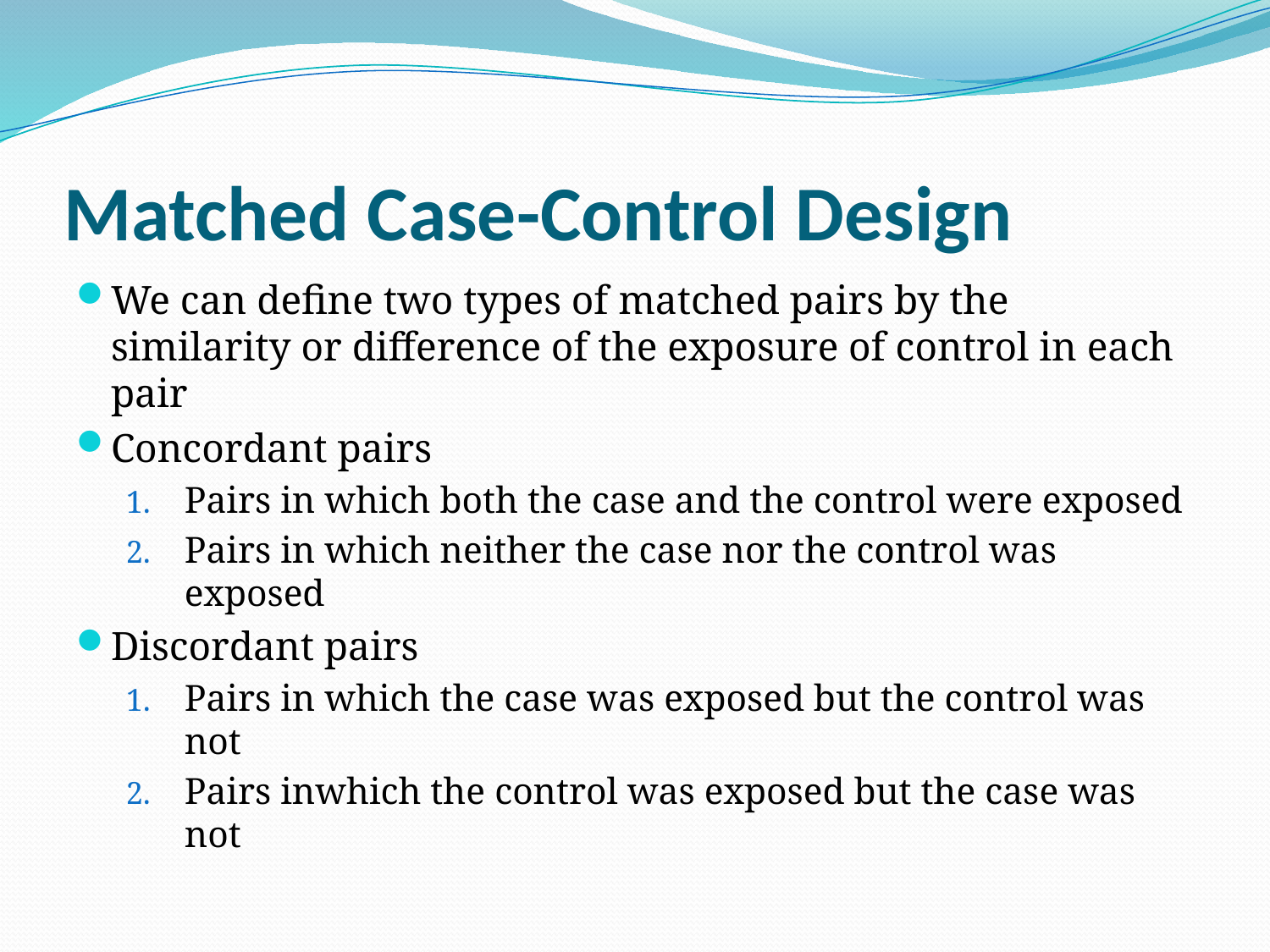

# Matched Case-Control Design
We can define two types of matched pairs by the similarity or difference of the exposure of control in each pair
Concordant pairs
Pairs in which both the case and the control were exposed
Pairs in which neither the case nor the control was exposed
Discordant pairs
Pairs in which the case was exposed but the control was not
Pairs inwhich the control was exposed but the case was not